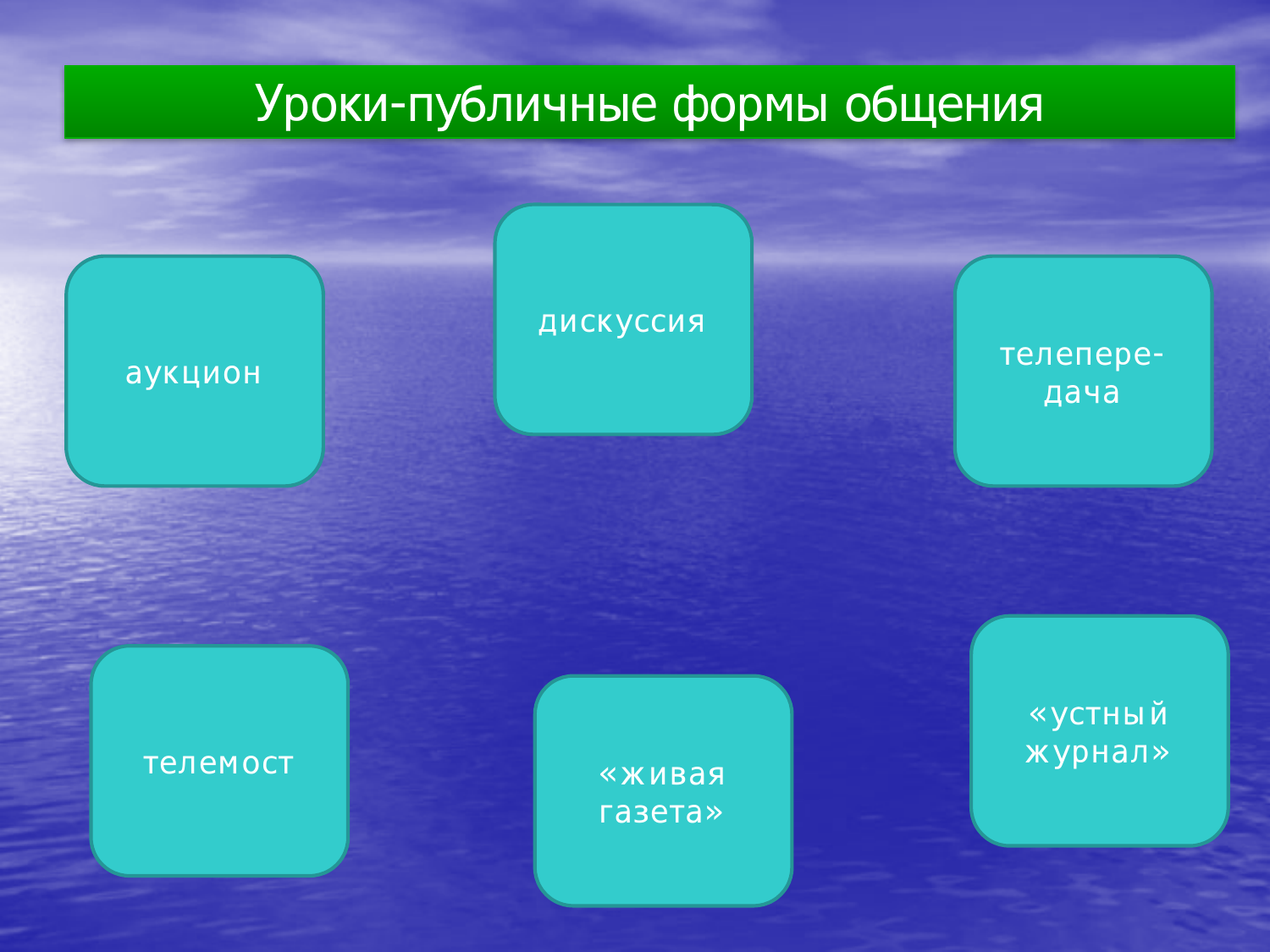

Уроки-публичные формы общения
дискуссия
аукцион
телепере-дача
«устный журнал»
телемост
«живая газета»